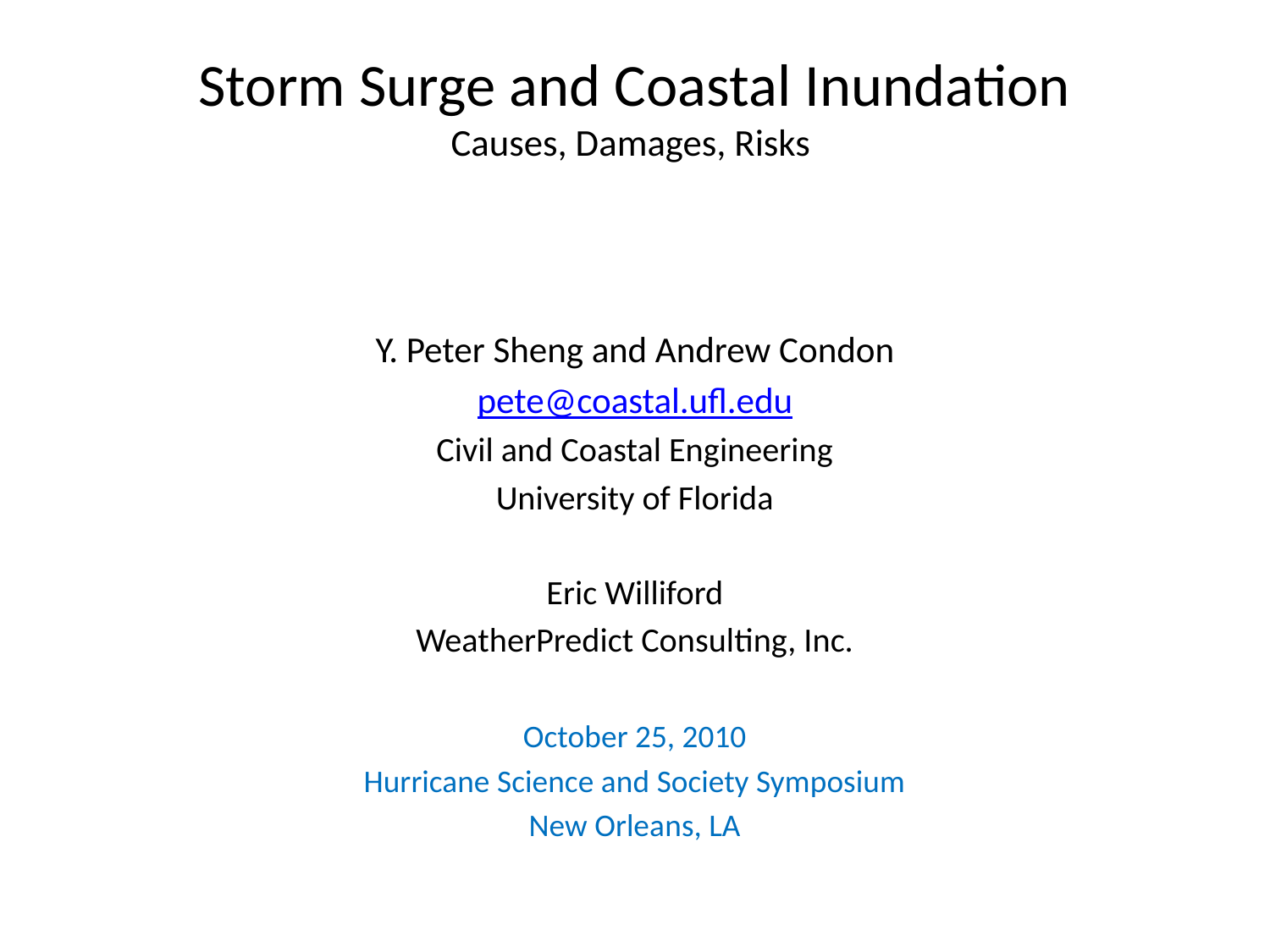

# Storm Surge and Coastal Inundation Causes, Damages, Risks

Y. Peter Sheng and Andrew Condon
pete@coastal.ufl.edu
Civil and Coastal Engineering
University of Florida

Eric Williford
WeatherPredict Consulting, Inc.

October 25, 2010
Hurricane Science and Society Symposium
New Orleans, LA